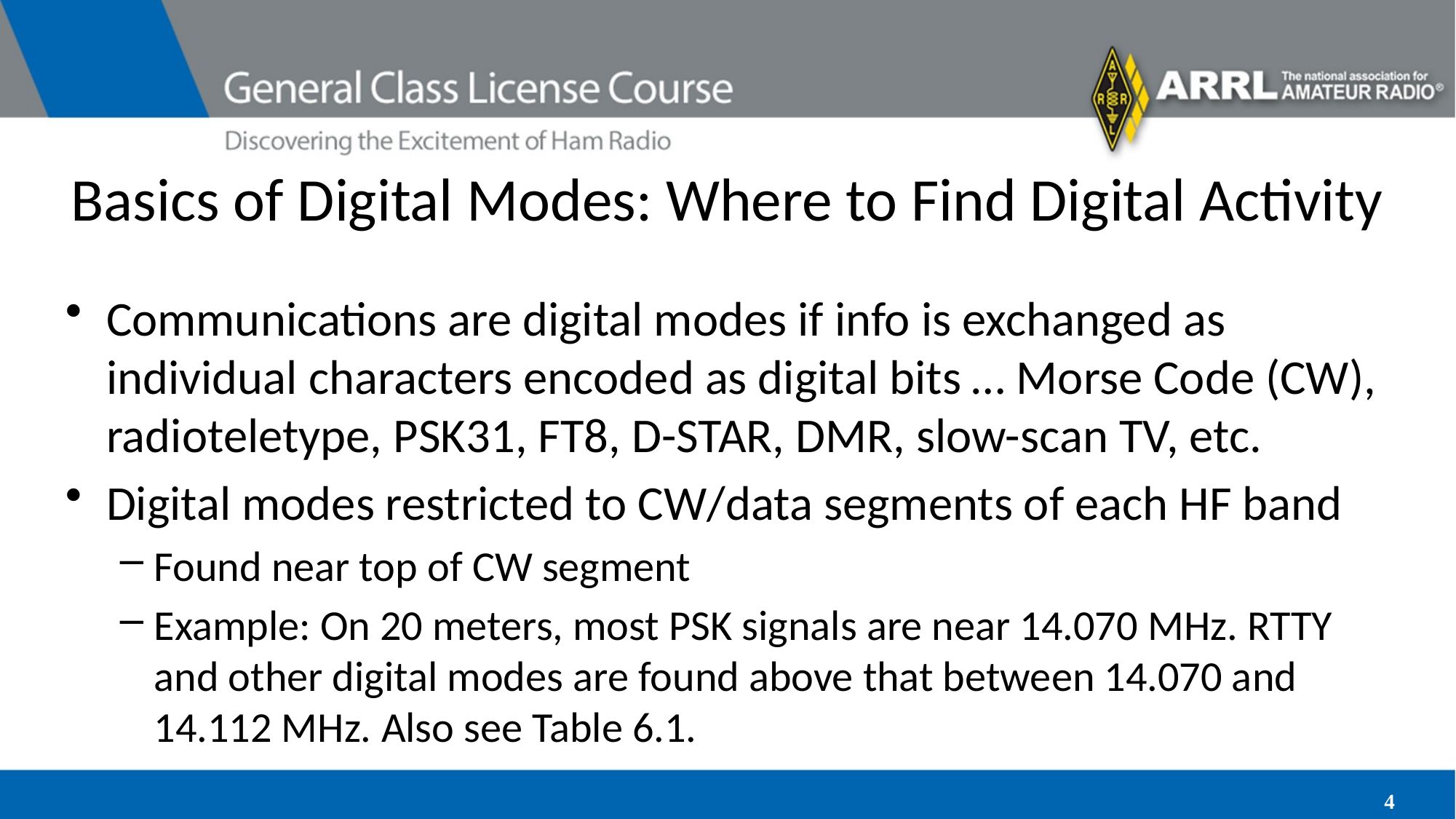

# Basics of Digital Modes: Where to Find Digital Activity
Communications are digital modes if info is exchanged as individual characters encoded as digital bits … Morse Code (CW), radioteletype, PSK31, FT8, D-STAR, DMR, slow-scan TV, etc.
Digital modes restricted to CW/data segments of each HF band
Found near top of CW segment
Example: On 20 meters, most PSK signals are near 14.070 MHz. RTTY and other digital modes are found above that between 14.070 and 14.112 MHz. Also see Table 6.1.